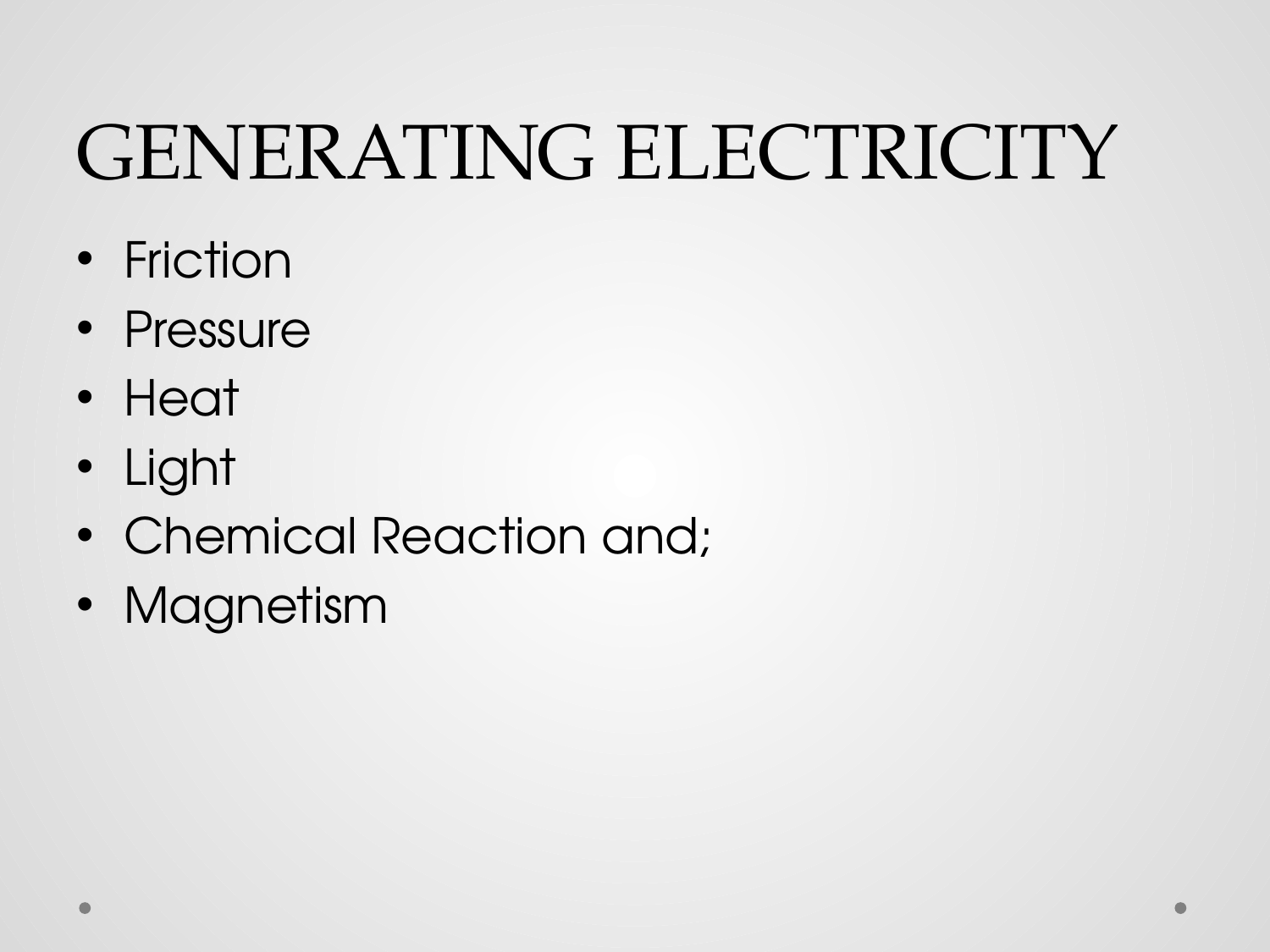

# GENERATING ELECTRICITY
Friction
Pressure
Heat
Light
Chemical Reaction and;
Magnetism